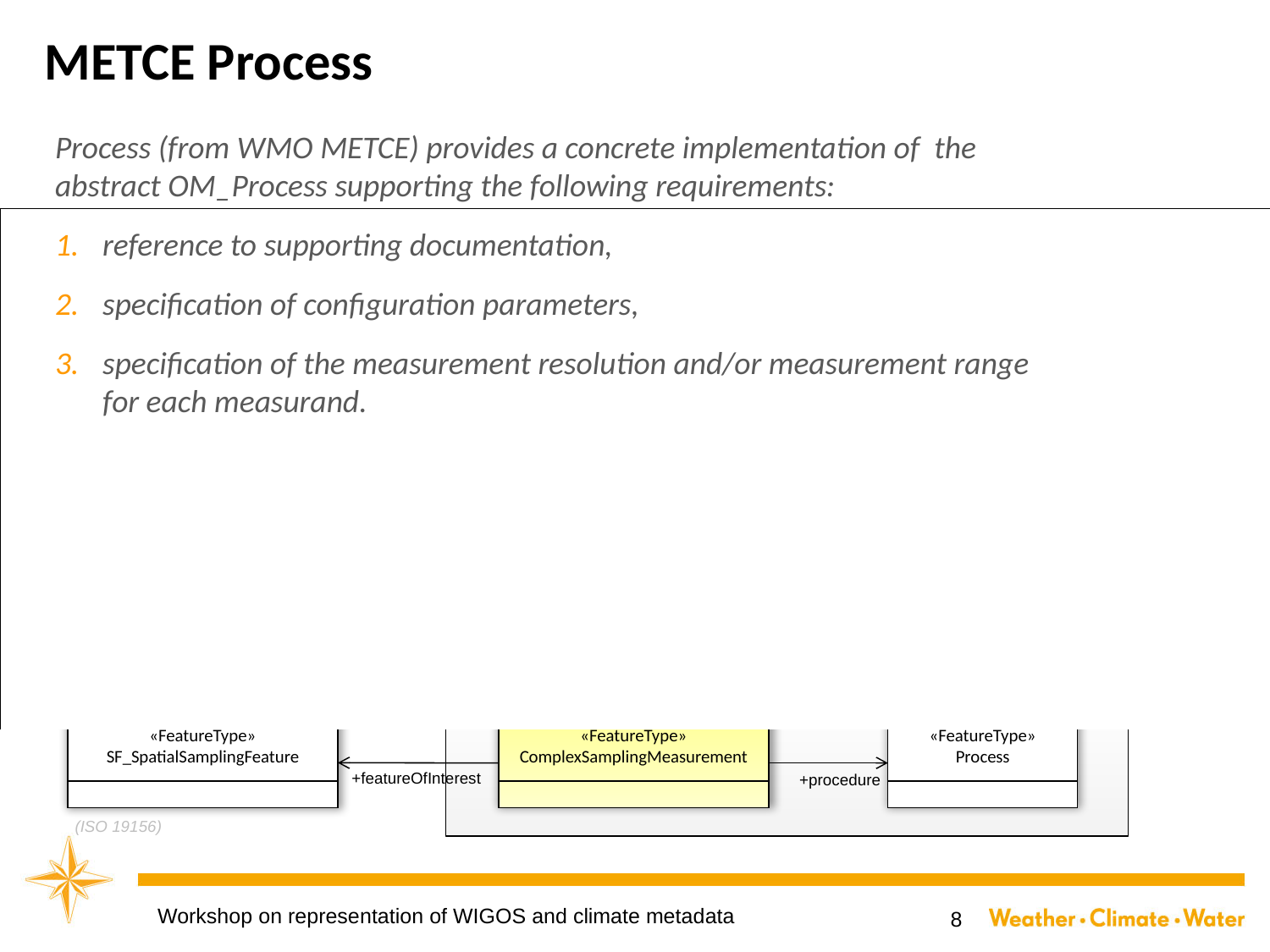

METCE Process
Process (from WMO METCE) provides a concrete implementation of  the abstract OM_Process supporting the following requirements:
reference to supporting documentation,
specification of configuration parameters,
specification of the measurement resolution and/or measurement range for each measurand.

«FeatureType»
GFI_FeatureType

«FeatureType»
OM_Observation

«FeatureType»
Process

+featureOfInterest
+procedure
(ISO 19156)

(ISO 19156)
(ISO 19156)

«FeatureType»
OM_ComplexObservation

(ISO 19156)
+result
«Type»
Record

(ISO 19103)
WMO METCE

«FeatureType»
SF_SpatialSamplingFeature

«FeatureType»
ComplexSamplingMeasurement

«FeatureType»
Process

+featureOfInterest
+procedure
(ISO 19156)
Workshop on representation of WIGOS and climate metadata
8